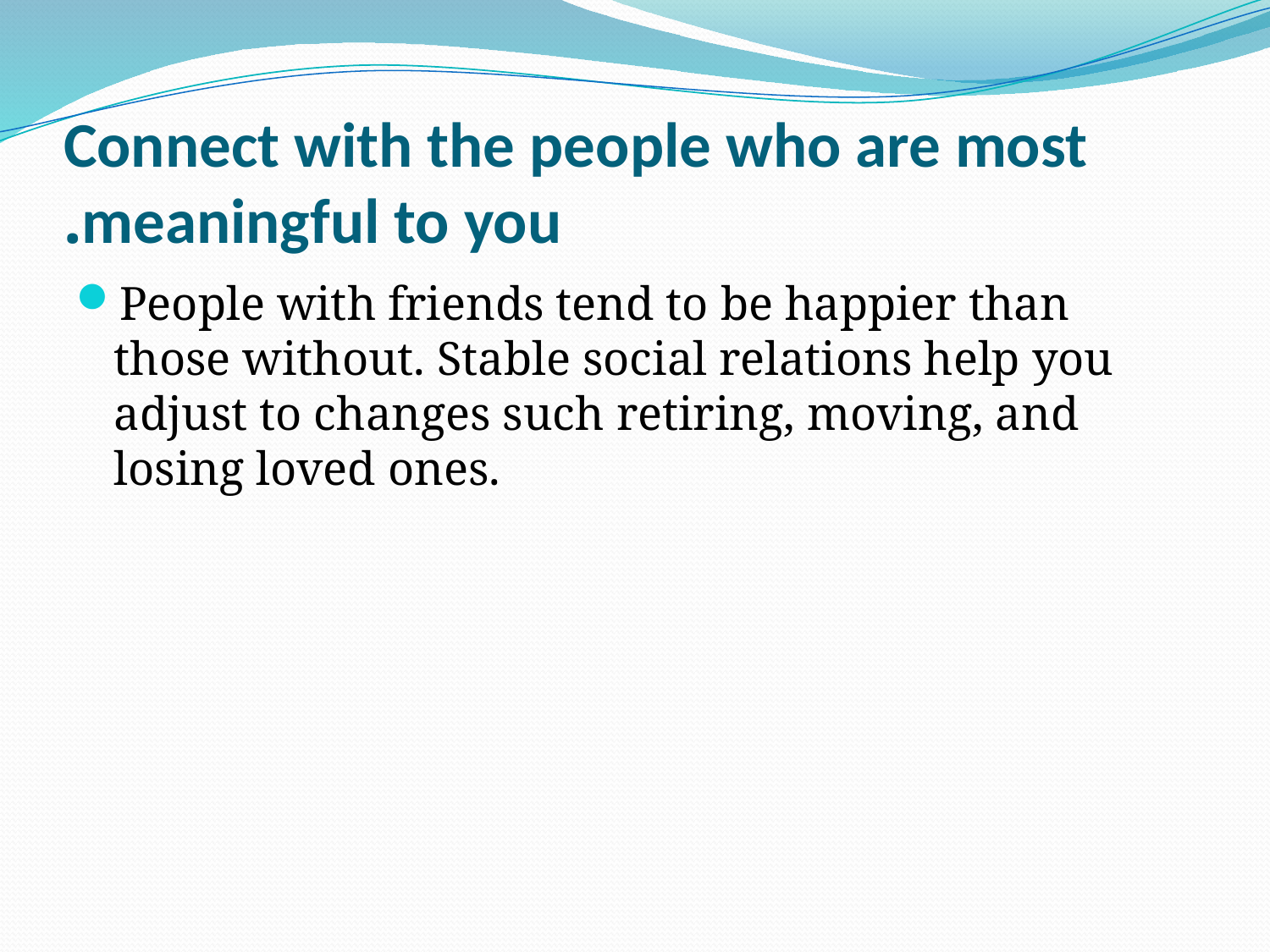

# Connect with the people who are most meaningful to you.
People with friends tend to be happier than those without. Stable social relations help you adjust to changes such retiring, moving, and losing loved ones.